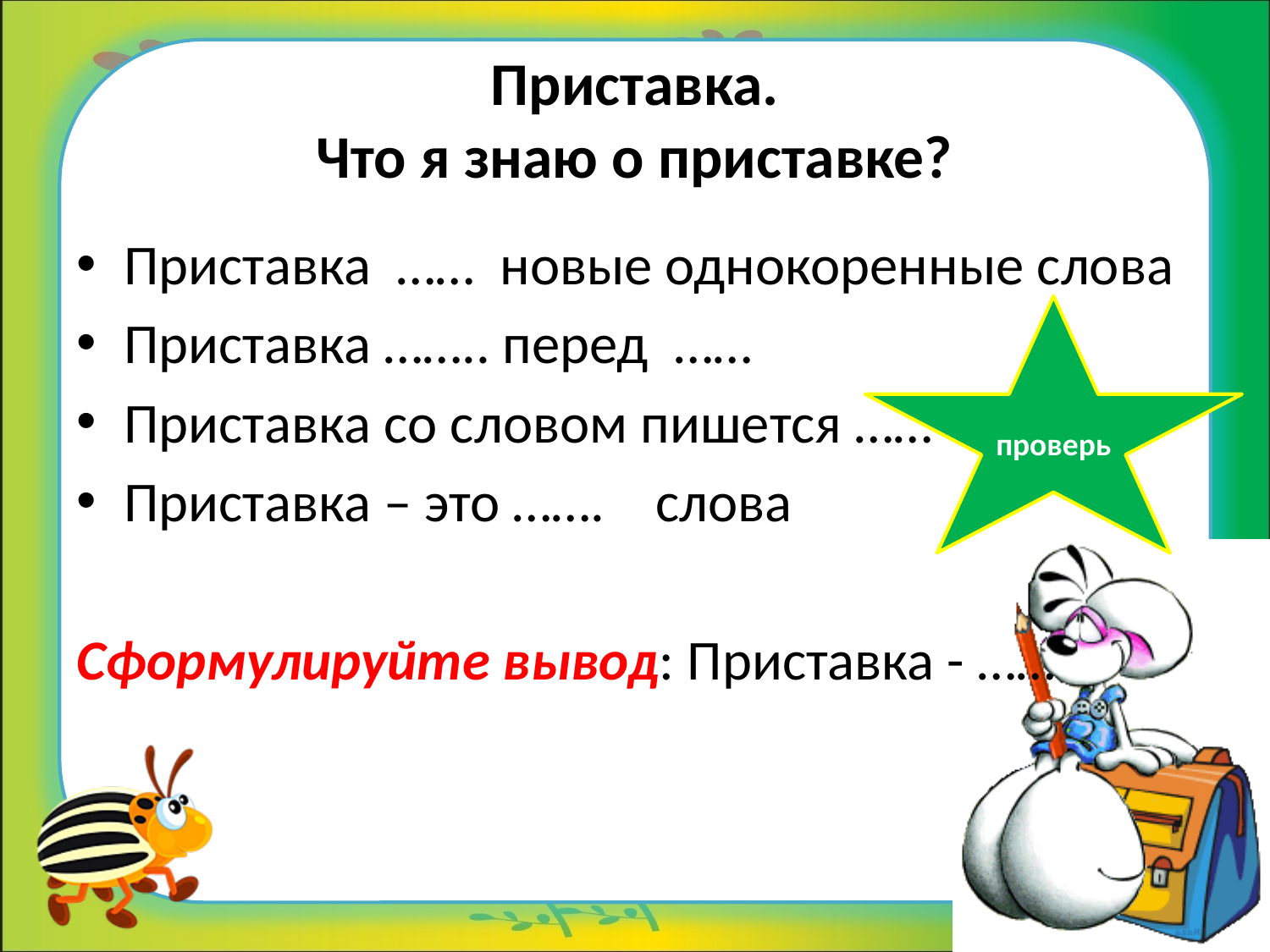

# Приставка. Что я знаю о приставке?
Приставка  ……  новые однокоренные слова
Приставка …….. перед  ……
Приставка со словом пишется ……
Приставка – это …….    слова

Сформулируйте вывод: Приставка - ……
проверь